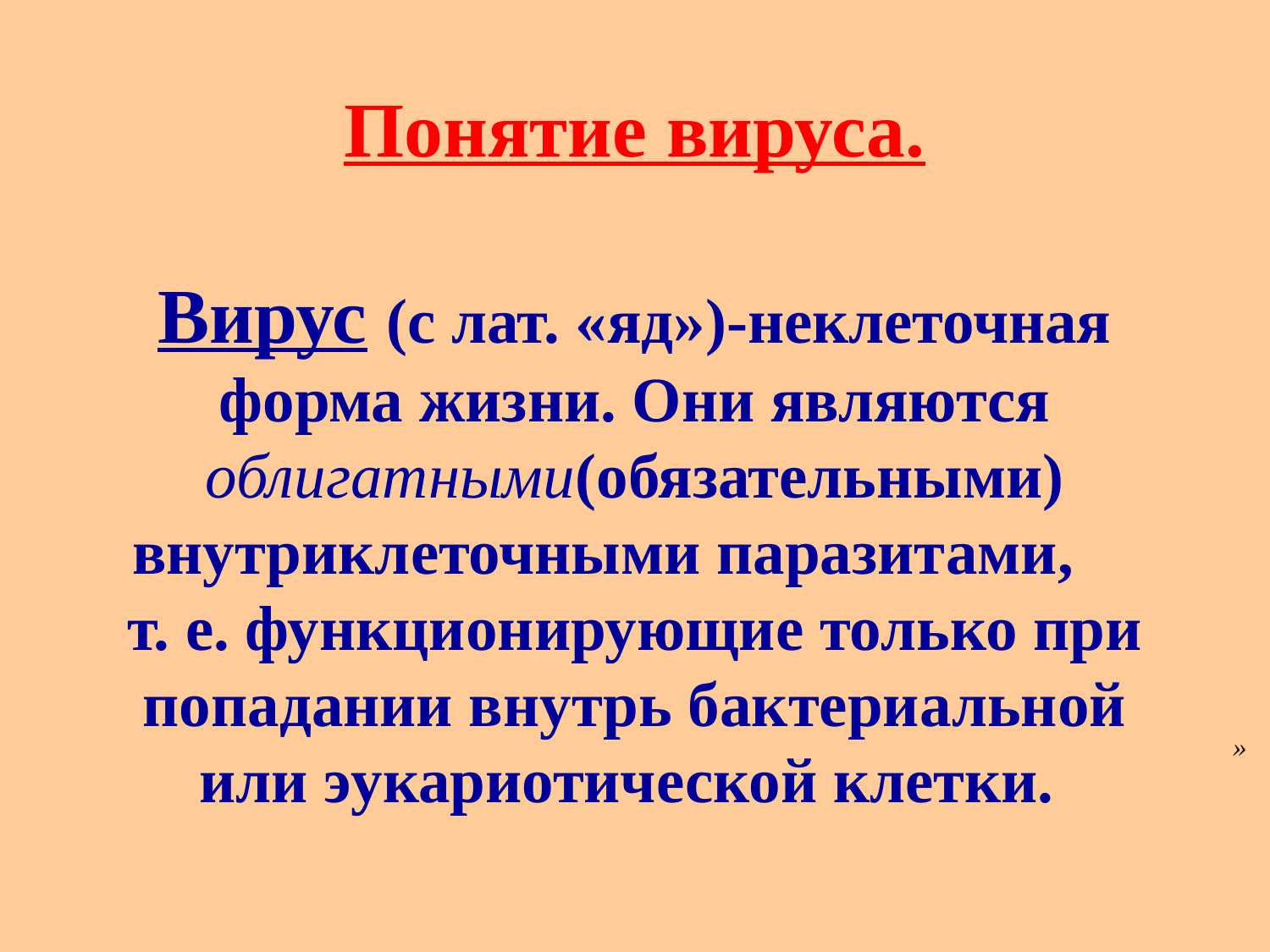

# Понятие вируса. Вирус (с лат. «яд»)-неклеточная форма жизни. Они являются облигатными(обязательными) внутриклеточными паразитами,     т. е. функционирующие только при попадании внутрь бактериальной или эукариотической клетки.
»